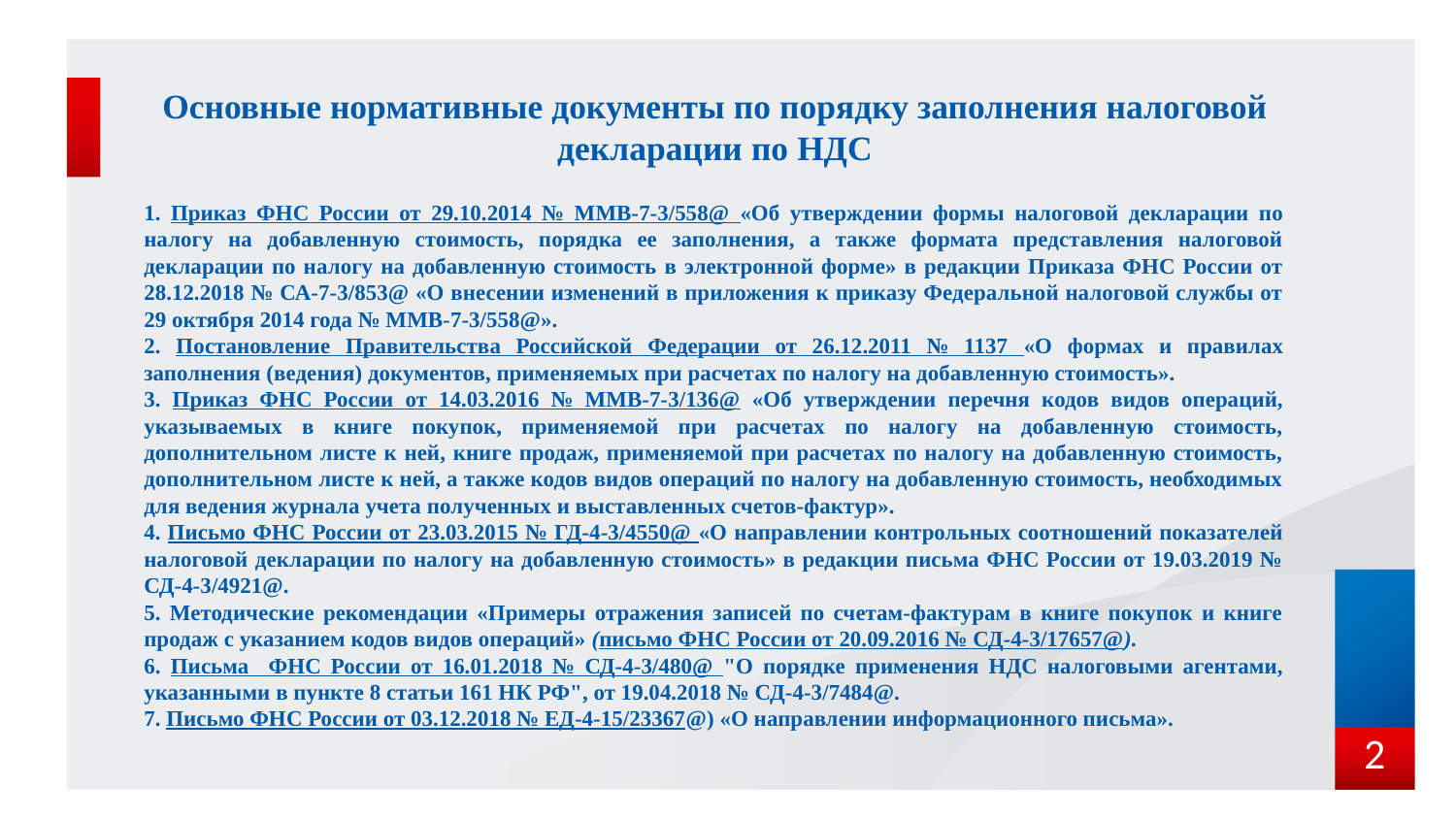

# Основные нормативные документы по порядку заполнения налоговой декларации по НДС
1. Приказ ФНС России от 29.10.2014 № ММВ-7-3/558@ «Об утверждении формы налоговой декларации по налогу на добавленную стоимость, порядка ее заполнения, а также формата представления налоговой декларации по налогу на добавленную стоимость в электронной форме» в редакции Приказа ФНС России от 28.12.2018 № СА-7-3/853@ «О внесении изменений в приложения к приказу Федеральной налоговой службы от 29 октября 2014 года № ММВ-7-3/558@».
2. Постановление Правительства Российской Федерации от 26.12.2011 № 1137 «О формах и правилах заполнения (ведения) документов, применяемых при расчетах по налогу на добавленную стоимость».
3. Приказ ФНС России от 14.03.2016 № ММВ-7-3/136@ «Об утверждении перечня кодов видов операций, указываемых в книге покупок, применяемой при расчетах по налогу на добавленную стоимость, дополнительном листе к ней, книге продаж, применяемой при расчетах по налогу на добавленную стоимость, дополнительном листе к ней, а также кодов видов операций по налогу на добавленную стоимость, необходимых для ведения журнала учета полученных и выставленных счетов-фактур».
4. Письмо ФНС России от 23.03.2015 № ГД-4-3/4550@ «О направлении контрольных соотношений показателей налоговой декларации по налогу на добавленную стоимость» в редакции письма ФНС России от 19.03.2019 № СД-4-3/4921@.
5. Методические рекомендации «Примеры отражения записей по счетам-фактурам в книге покупок и книге продаж с указанием кодов видов операций» (письмо ФНС России от 20.09.2016 № СД-4-3/17657@).
6. Письма  ФНС России от 16.01.2018 № СД-4-3/480@ "О порядке применения НДС налоговыми агентами, указанными в пункте 8 статьи 161 НК РФ", от 19.04.2018 № СД-4-3/7484@.
7. Письмо ФНС России от 03.12.2018 № ЕД-4-15/23367@) «О направлении информационного письма».
2